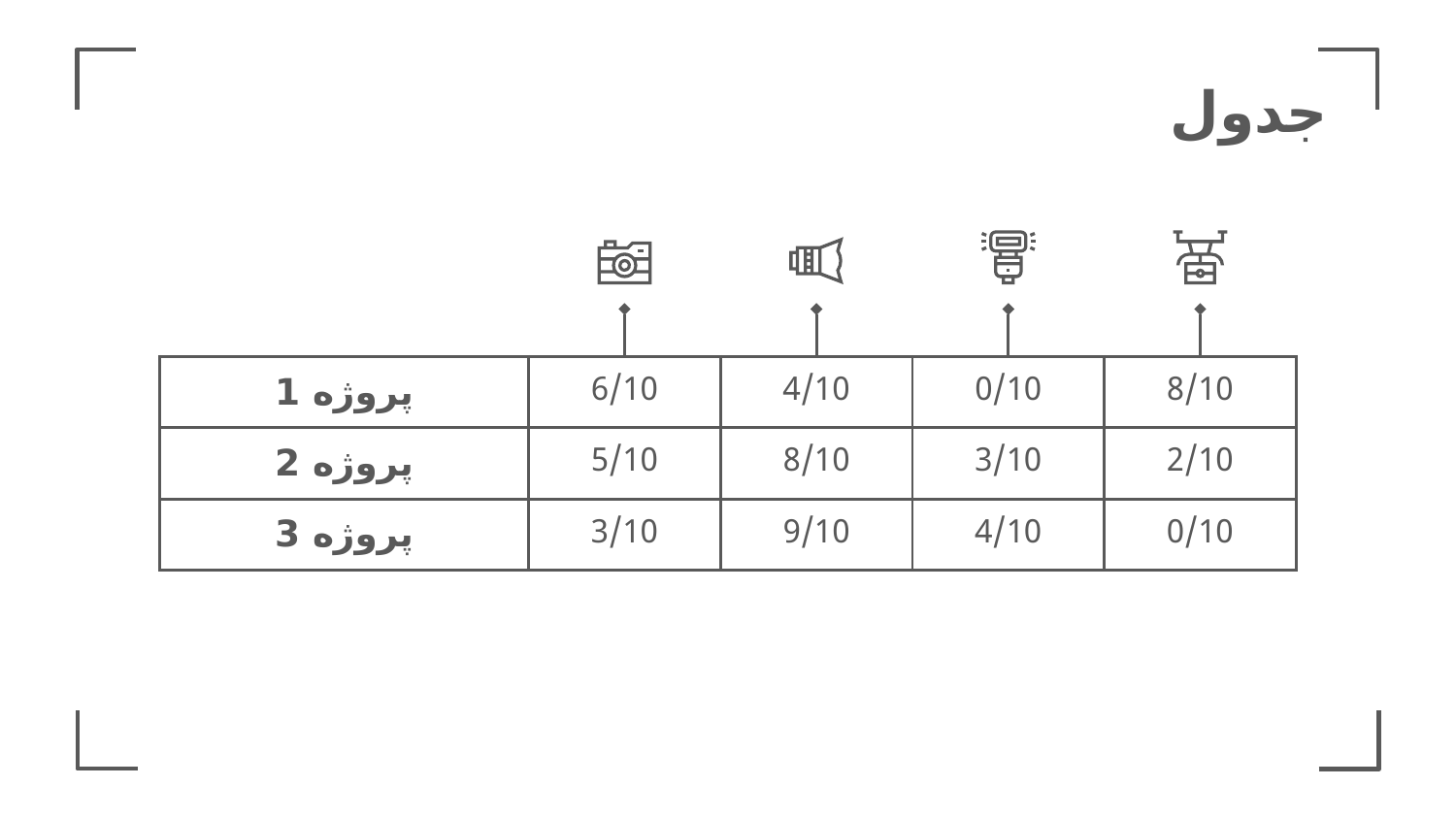

# جدول

| پروژه 1 | 6/10 | 4/10 | 0/10 | 8/10 |
| --- | --- | --- | --- | --- |
| پروژه 2 | 5/10 | 8/10 | 3/10 | 2/10 |
| پروژه 3 | 3/10 | 9/10 | 4/10 | 0/10 |